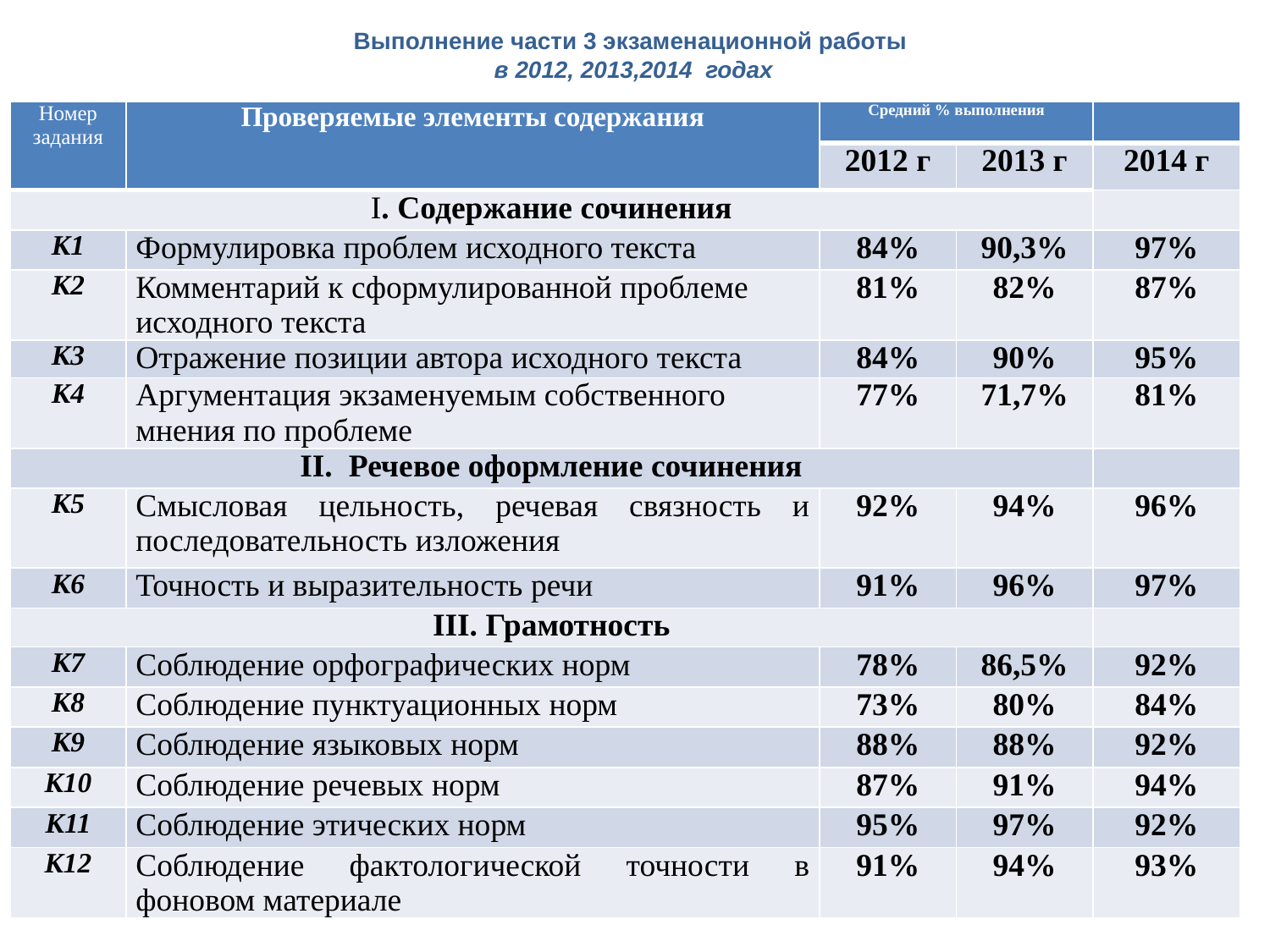

# Выполнение части 3 экзаменационной работы в 2012, 2013,2014  годах
| Номер задания | Проверяемые элементы содержания | Средний % выполнения |  |  |
| --- | --- | --- | --- | --- |
|  |  | 2012 г | 2013 г | 2014 г |
| I. Содержание сочинения |  |  |  |  |
| К1 | Формулировка проблем исходного текста | 84% | 90,3% | 97% |
| К2 | Комментарий к сформулированной проблеме исходного текста | 81% | 82% | 87% |
| К3 | Отражение позиции автора исходного текста | 84% | 90% | 95% |
| К4 | Аргументация экзаменуемым собственного мнения по проблеме | 77% | 71,7% | 81% |
| II. Речевое оформление сочинения |  |  |  |  |
| К5 | Смысловая цельность, речевая связность и последовательность изложения | 92% | 94% | 96% |
| К6 | Точность и выразительность речи | 91% | 96% | 97% |
| III. Грамотность |  |  |  |  |
| К7 | Соблюдение орфографических норм | 78% | 86,5% | 92% |
| К8 | Соблюдение пунктуационных норм | 73% | 80% | 84% |
| К9 | Соблюдение языковых норм | 88% | 88% | 92% |
| К10 | Соблюдение речевых норм | 87% | 91% | 94% |
| К11 | Соблюдение этических норм | 95% | 97% | 92% |
| К12 | Соблюдение фактологической точности в фоновом материале | 91% | 94% | 93% |